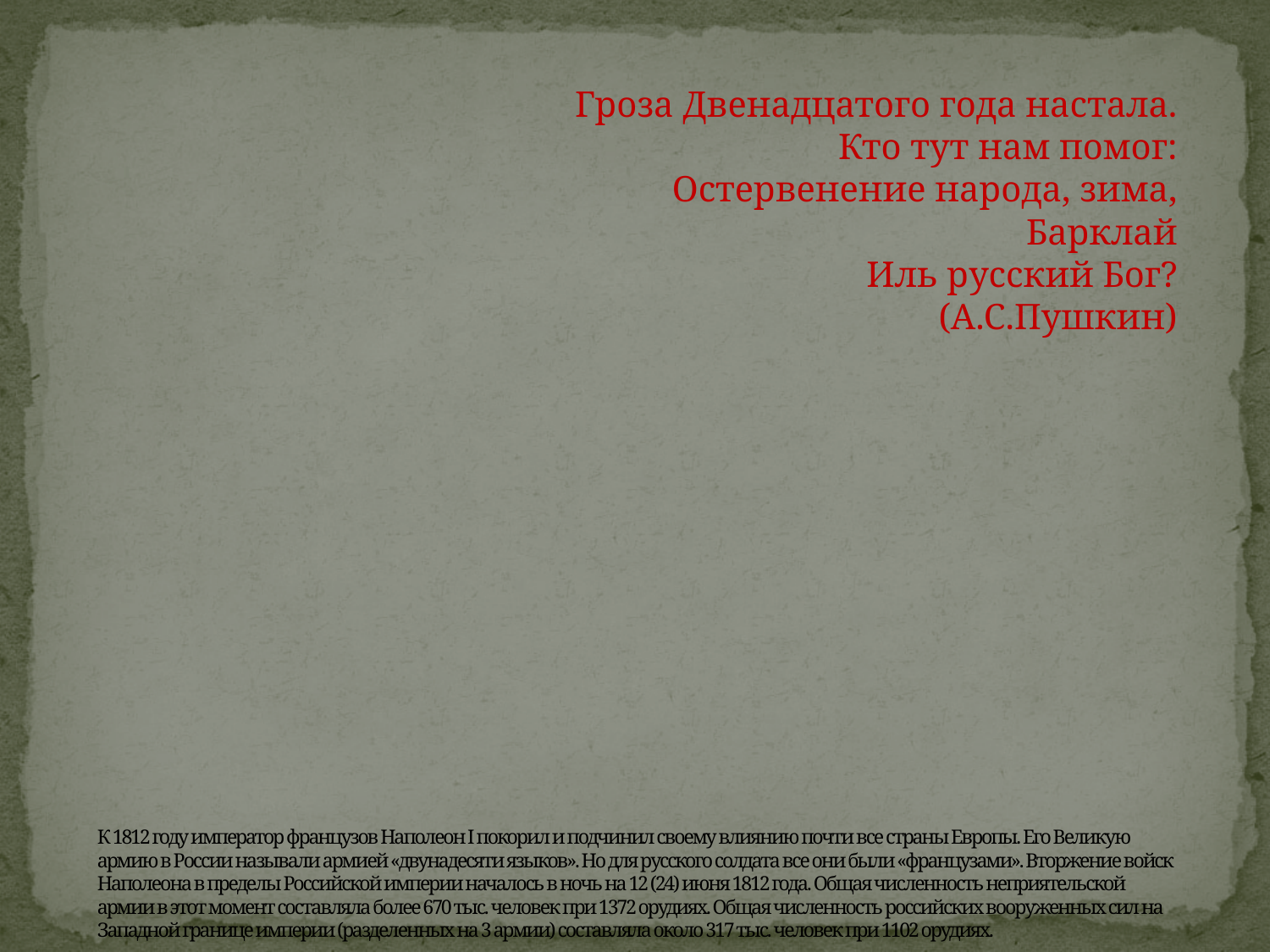

Гроза Двенадцатого года настала.
Кто тут нам помог:
Остервенение народа, зима, Барклай
Иль русский Бог?
(А.С.Пушкин)
# К 1812 году император французов Наполеон I покорил и подчинил своему влиянию почти все страны Европы. Его Великую армию в России называли армией «двунадесяти языков». Но для русского солдата все они были «французами». Вторжение войск Наполеона в пределы Российской империи началось в ночь на 12 (24) июня 1812 года. Общая численность неприятельской армии в этот момент составляла более 670 тыс. человек при 1372 орудиях. Общая численность российских вооруженных сил на Западной границе империи (разделенных на 3 армии) составляла около 317 тыс. человек при 1102 орудиях.